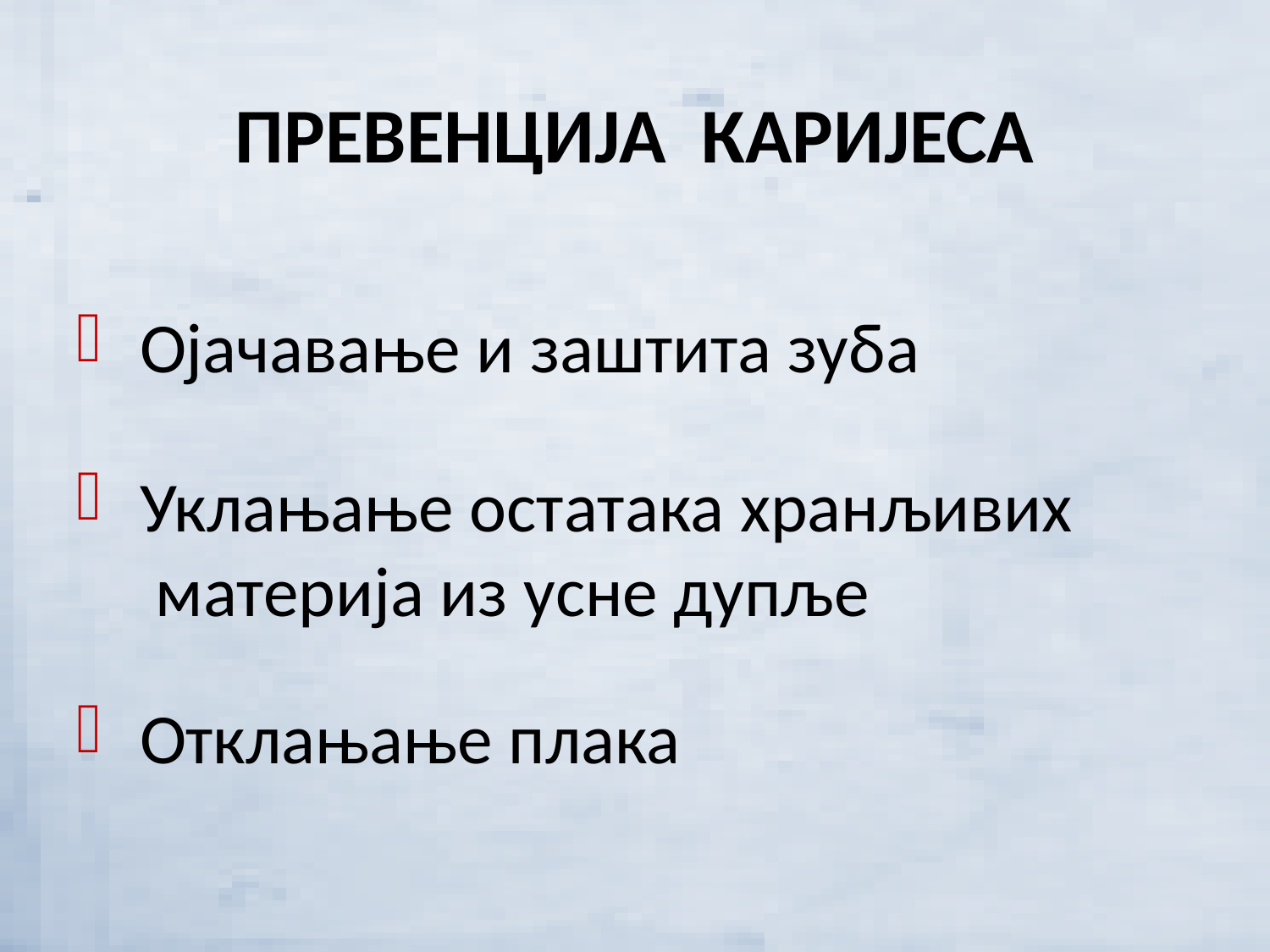

# ПРЕВЕНЦИЈА  КАРИЈЕСА
 Ојачавање и заштита зуба

 Уклањање остатака хранљивих
     материја из усне дупље

 Отклањање плака